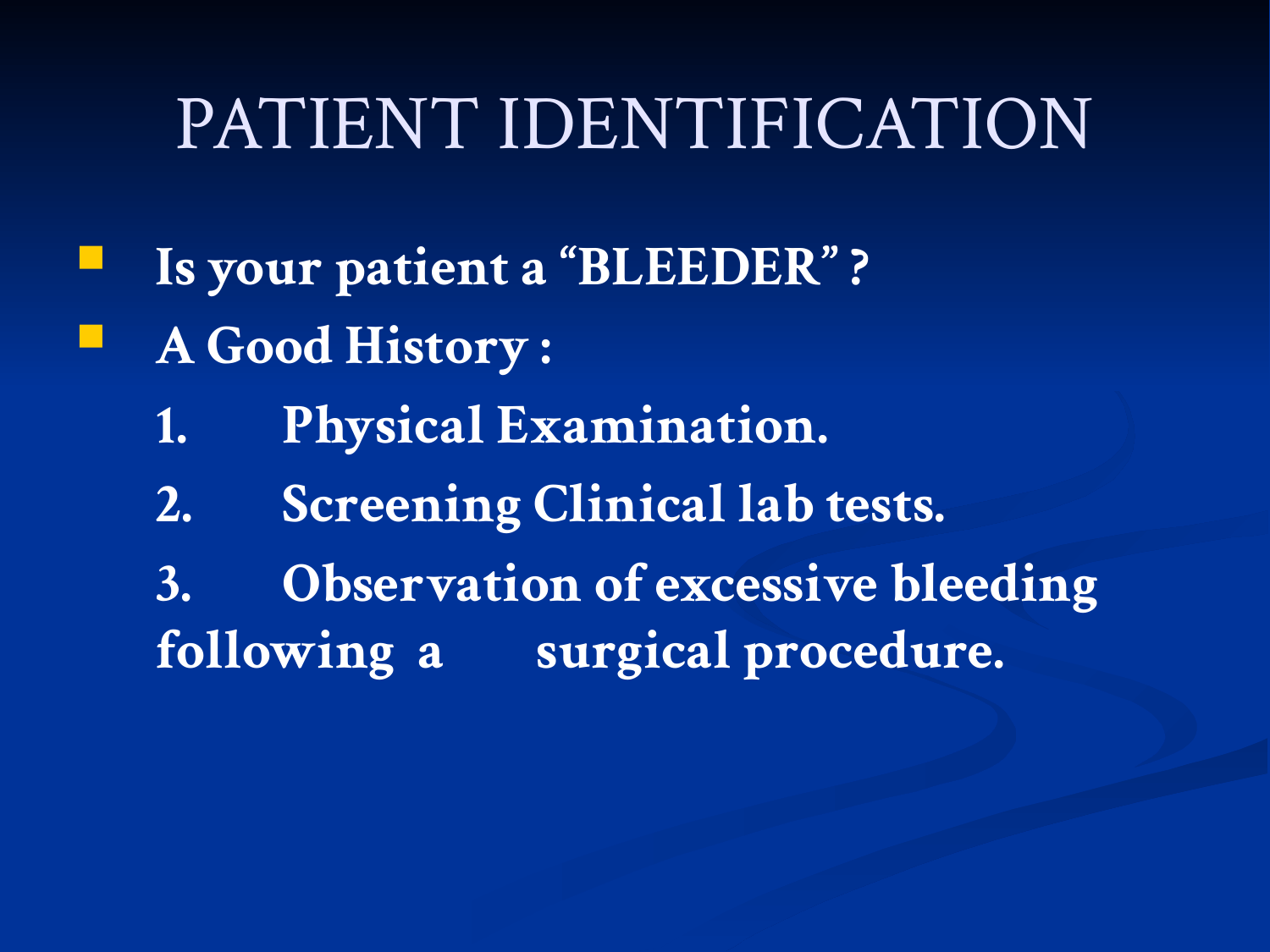

# PATIENT IDENTIFICATION
Is your patient a “BLEEDER” ?
A Good History :
	1.	Physical Examination.
	2.	Screening Clinical lab tests.
	3.	Observation of excessive bleeding following  a 	surgical procedure.